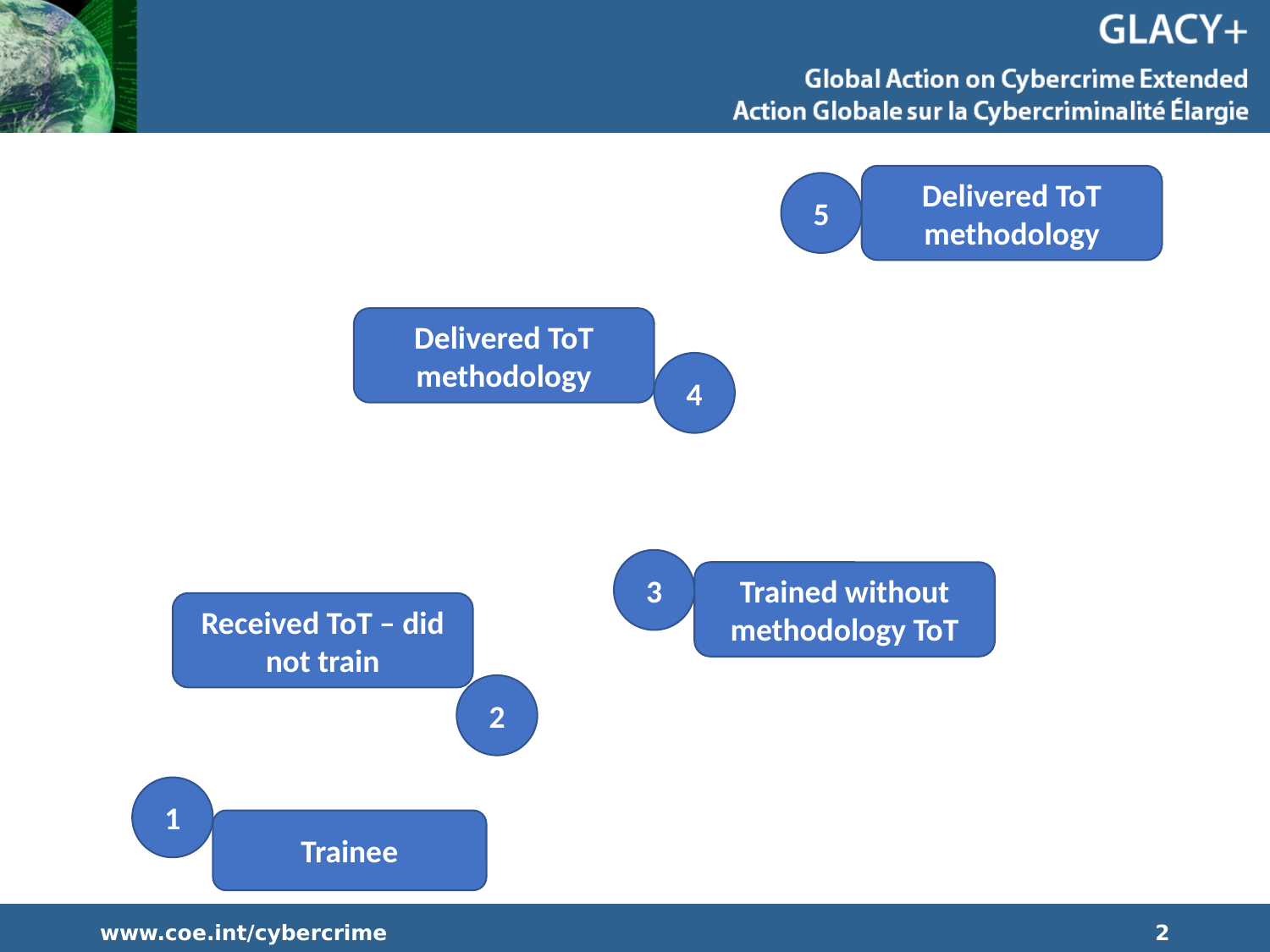

Delivered ToT methodology
5
Delivered ToT methodology
4
3
Trained without methodology ToT
Received ToT – did not train
2
1
Trainee
www.coe.int/cybercrime
2